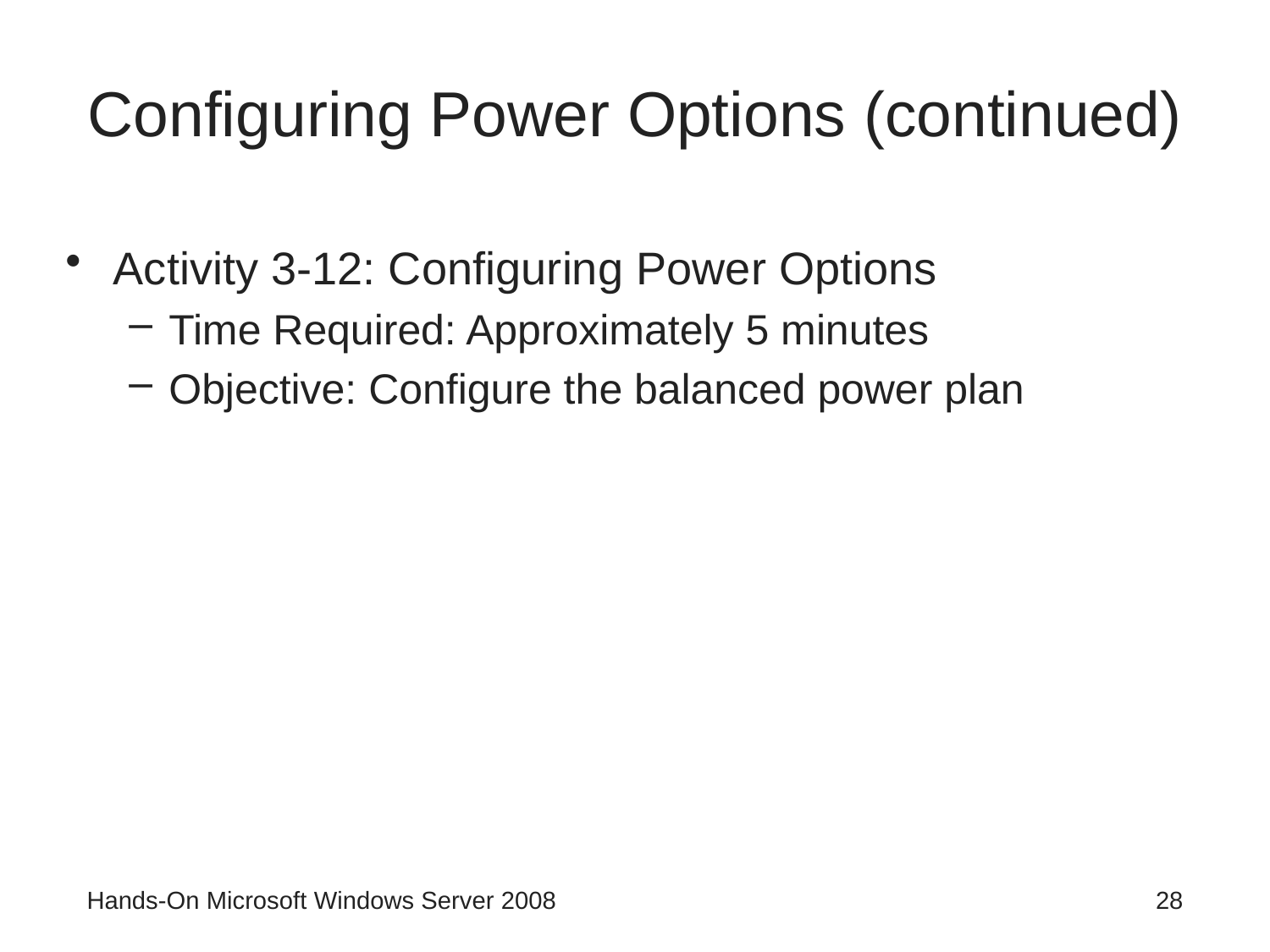

# Configuring Power Options (continued)
Activity 3-12: Configuring Power Options
Time Required: Approximately 5 minutes
Objective: Configure the balanced power plan
Hands-On Microsoft Windows Server 2008
28